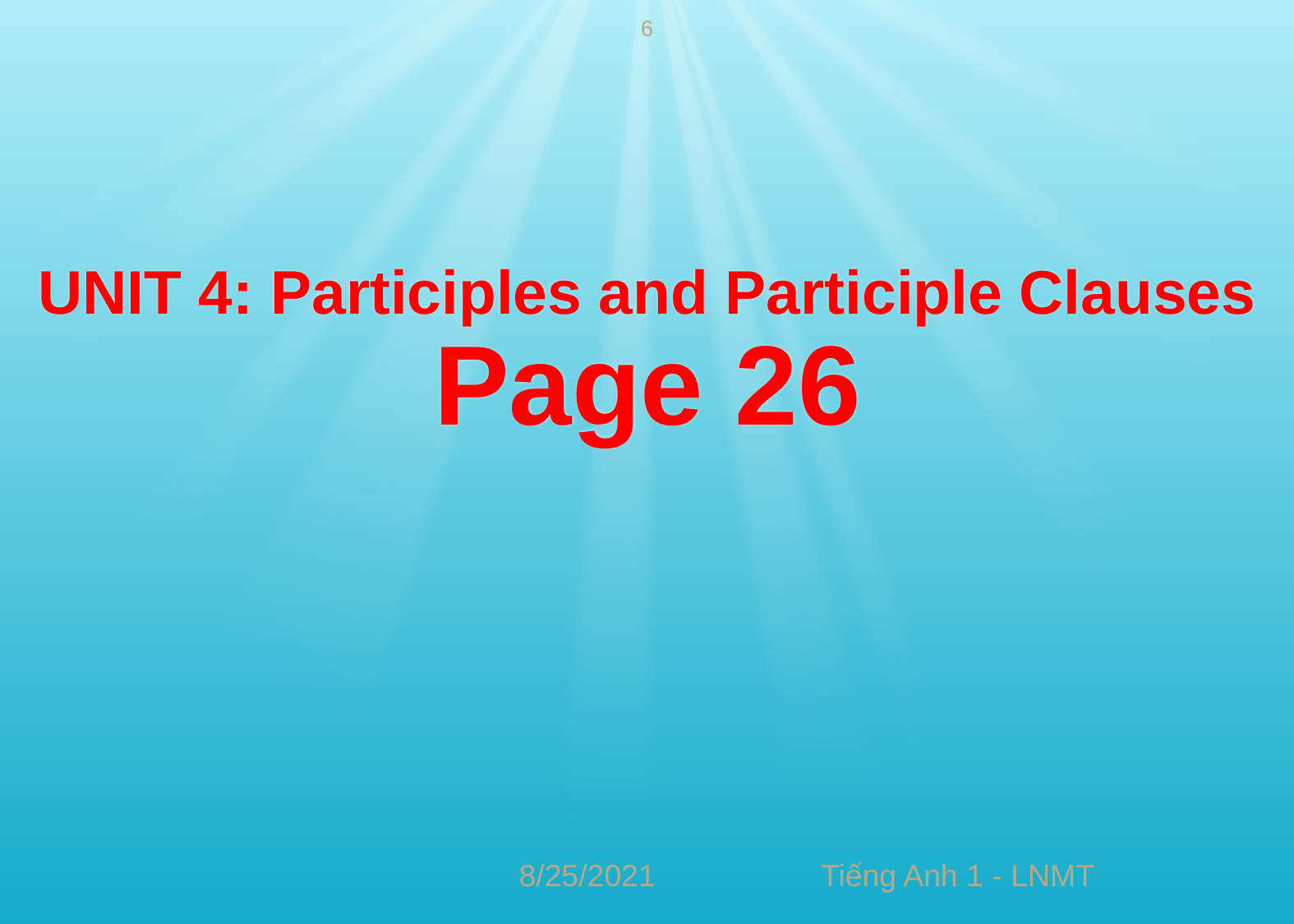

6
# UNIT 4: Participles and Participle Clauses Page 26
8/25/2021
Tiếng Anh 1 - LNMT